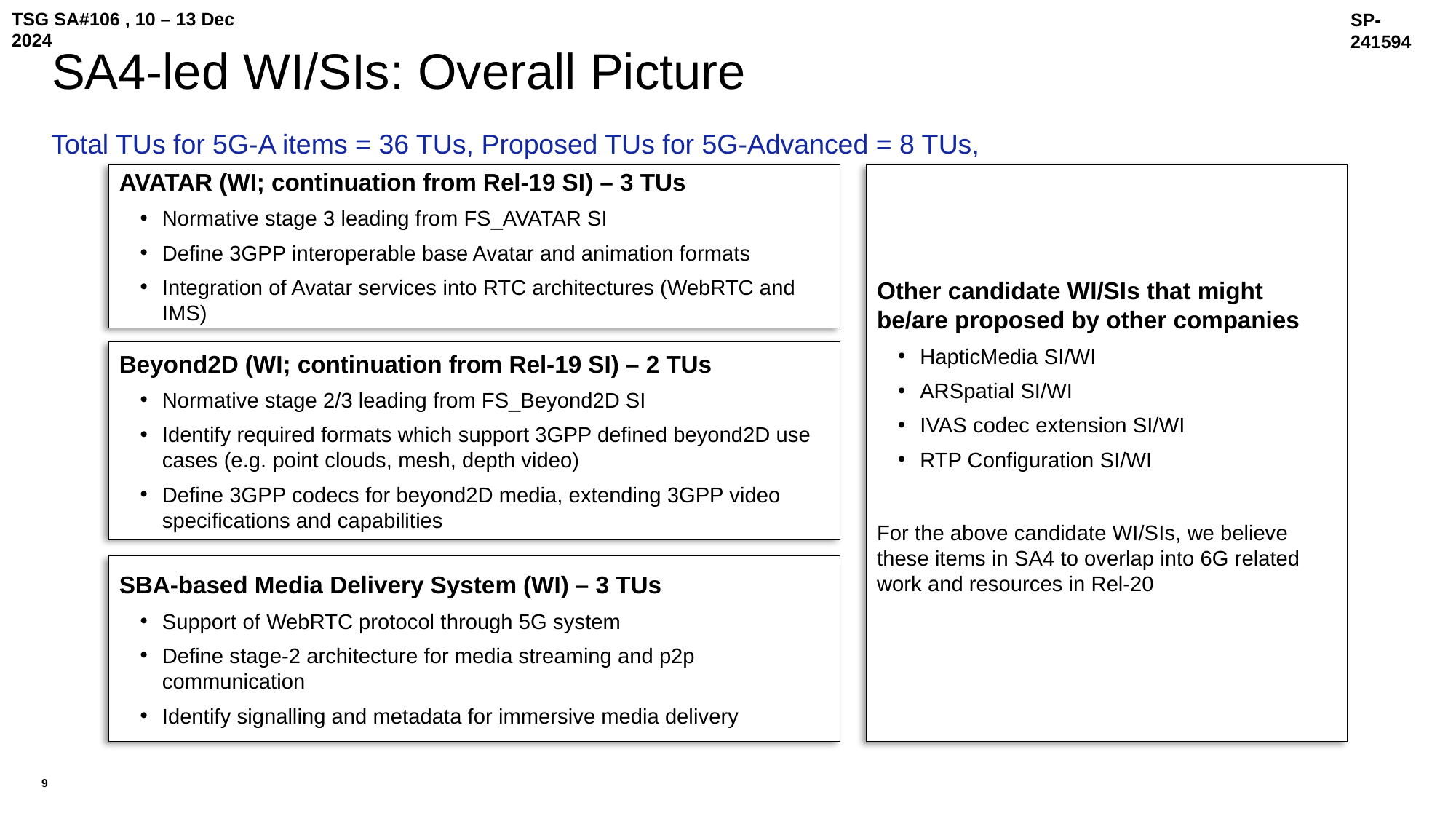

TSG SA#106 , 10 – 13 Dec 2024
SP-241594
SA4-led WI/SIs: Overall Picture
Total TUs for 5G-A items = 36 TUs, Proposed TUs for 5G-Advanced = 8 TUs,
AVATAR (WI; continuation from Rel-19 SI) – 3 TUs
Normative stage 3 leading from FS_AVATAR SI
Define 3GPP interoperable base Avatar and animation formats
Integration of Avatar services into RTC architectures (WebRTC and IMS)
Other candidate WI/SIs that might be/are proposed by other companies
HapticMedia SI/WI
ARSpatial SI/WI
IVAS codec extension SI/WI
RTP Configuration SI/WI

For the above candidate WI/SIs, we believe these items in SA4 to overlap into 6G related work and resources in Rel-20

Beyond2D (WI; continuation from Rel-19 SI) – 2 TUs
Normative stage 2/3 leading from FS_Beyond2D SI
Identify required formats which support 3GPP defined beyond2D use cases (e.g. point clouds, mesh, depth video)
Define 3GPP codecs for beyond2D media, extending 3GPP video specifications and capabilities
SBA-based Media Delivery System (WI) – 3 TUs
Support of WebRTC protocol through 5G system
Define stage-2 architecture for media streaming and p2p communication
Identify signalling and metadata for immersive media delivery